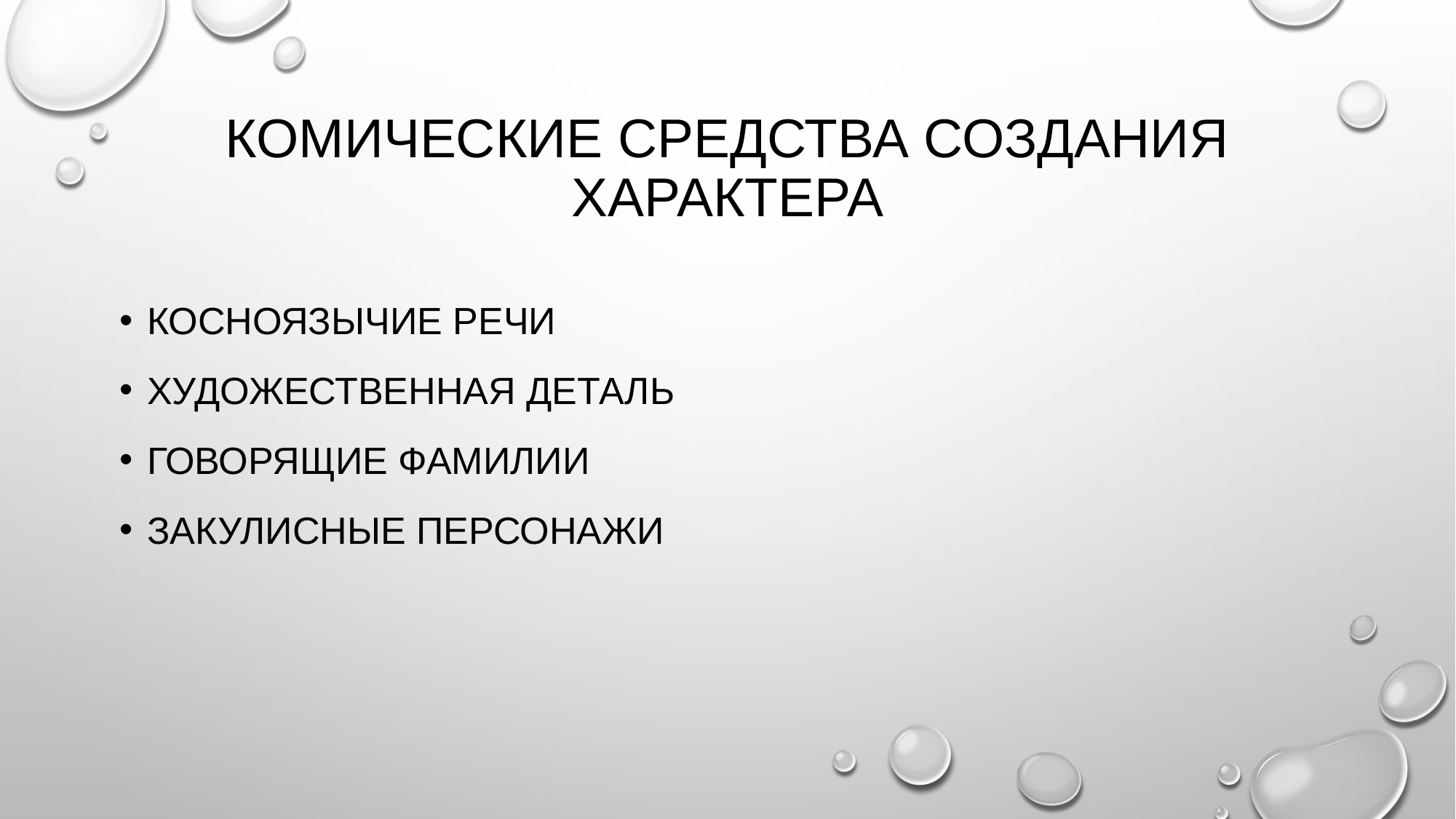

Комические средства создания характера
Косноязычие речи
Художественная деталь
Говорящие фамилии
Закулисные персонажи